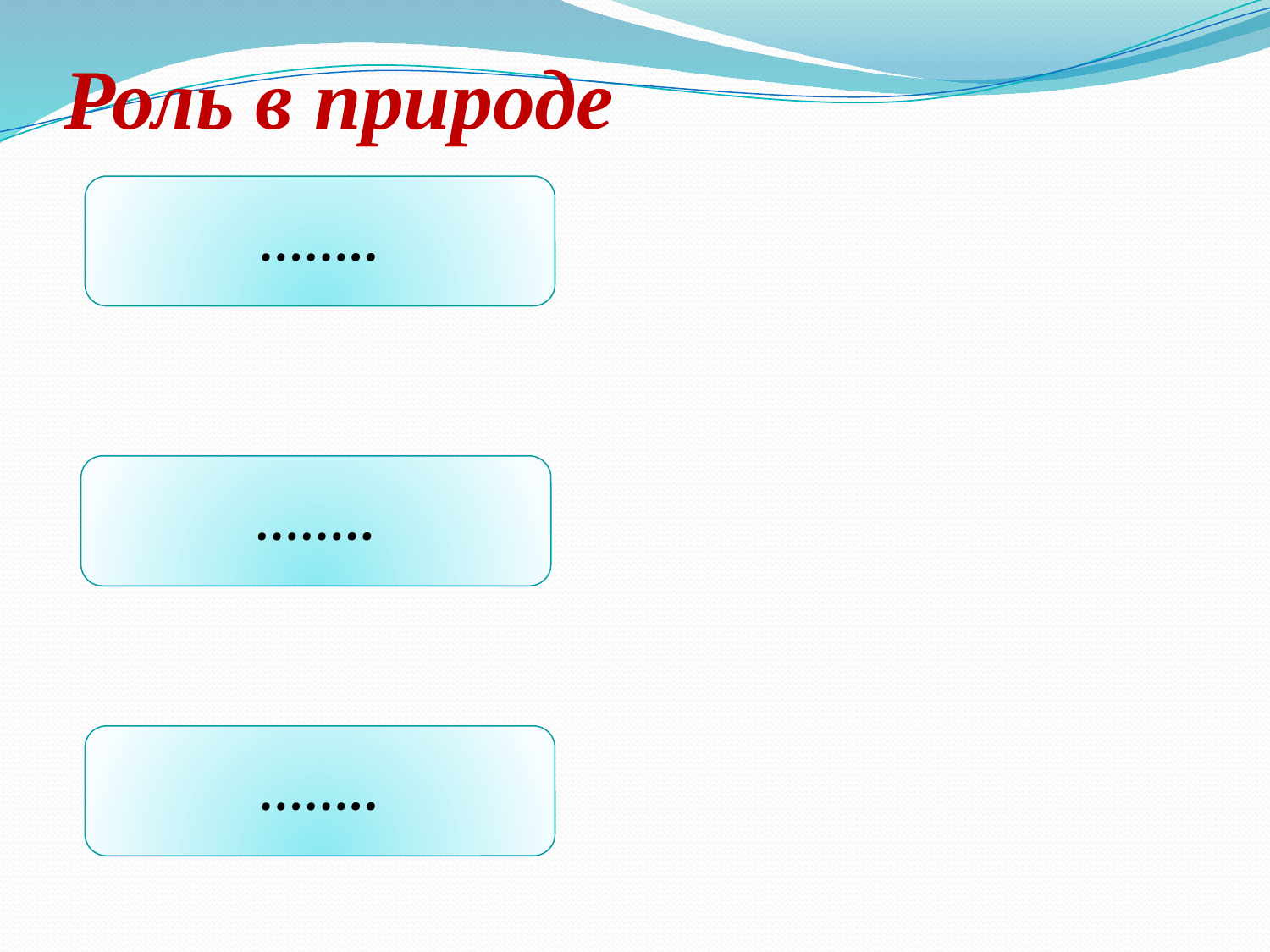

# Роль в природе
……..
……..
……..